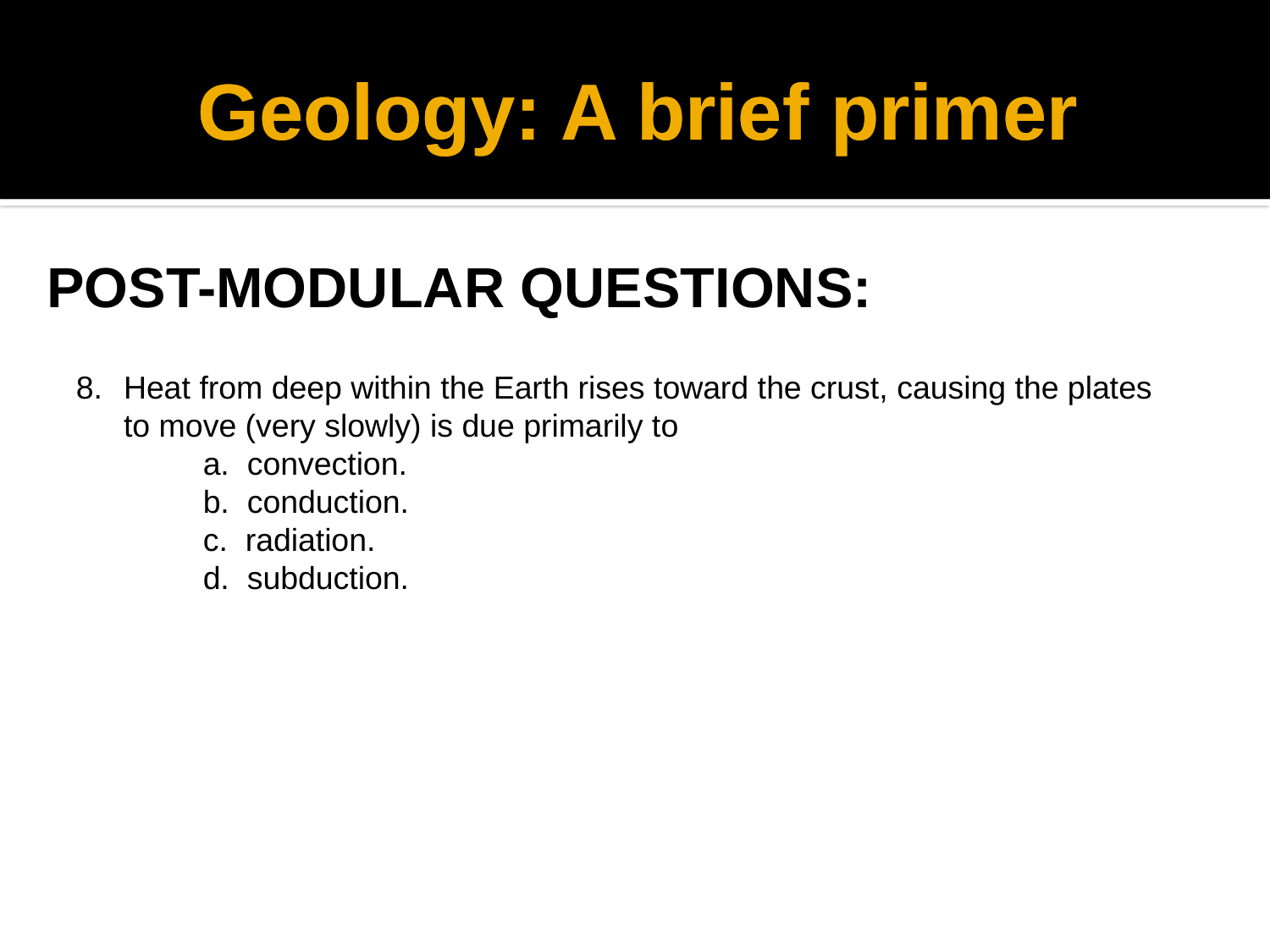

# Geology: A brief primer
Geology: A brief primer
POST-MODULAR QUESTIONS:
Heat from deep within the Earth rises toward the crust, causing the plates to move (very slowly) is due primarily to
	a.  convection.
	b.  conduction.
	c.  radiation.
	d.  subduction.